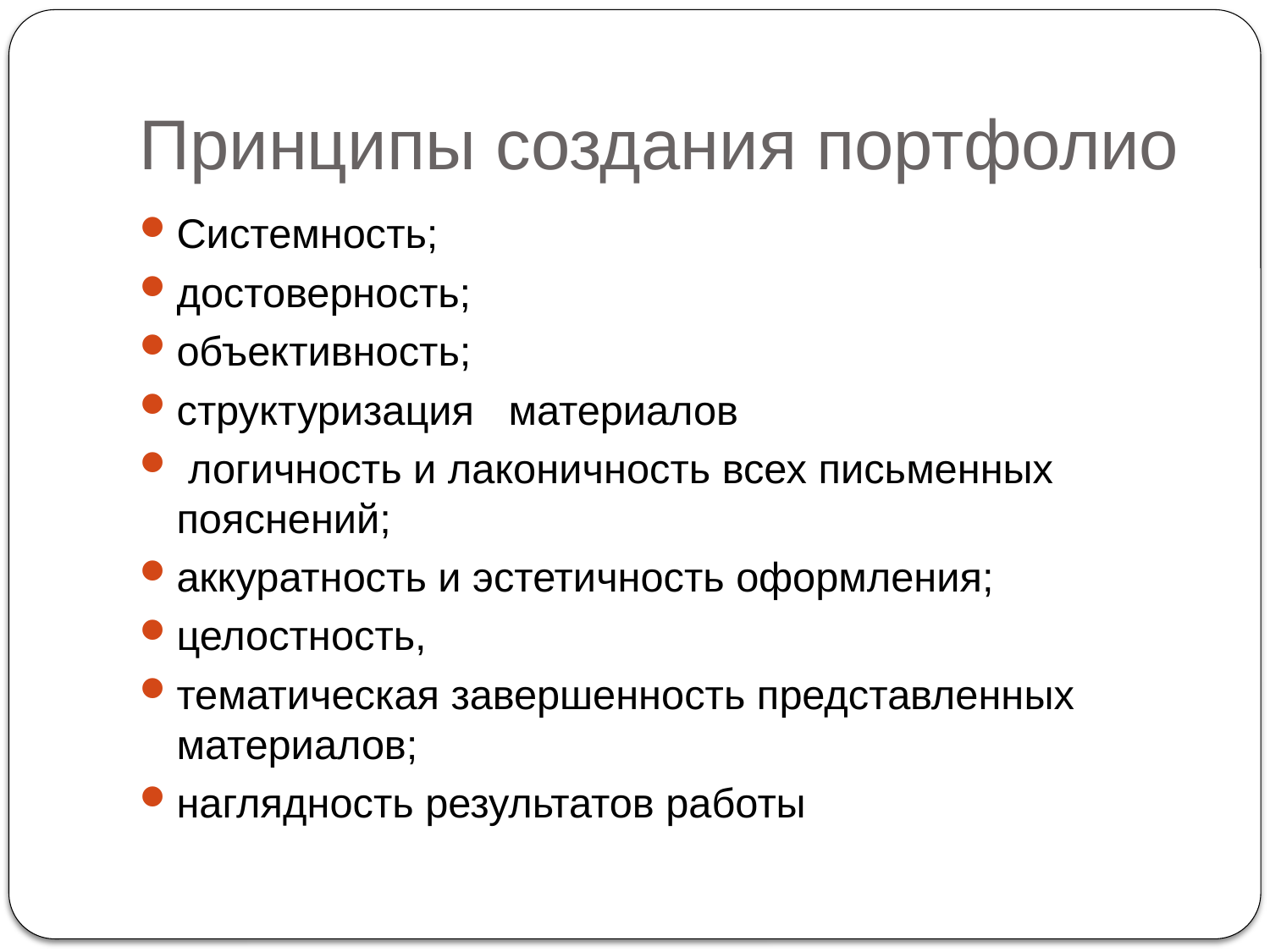

# Принципы создания портфолио
Системность;
достоверность;
объективность;
структуризация   материалов
 логичность и лаконичность всех письменных пояснений;
аккуратность и эстетичность оформления;
целостность,
тематическая завершенность представленных материалов;
наглядность результатов работы